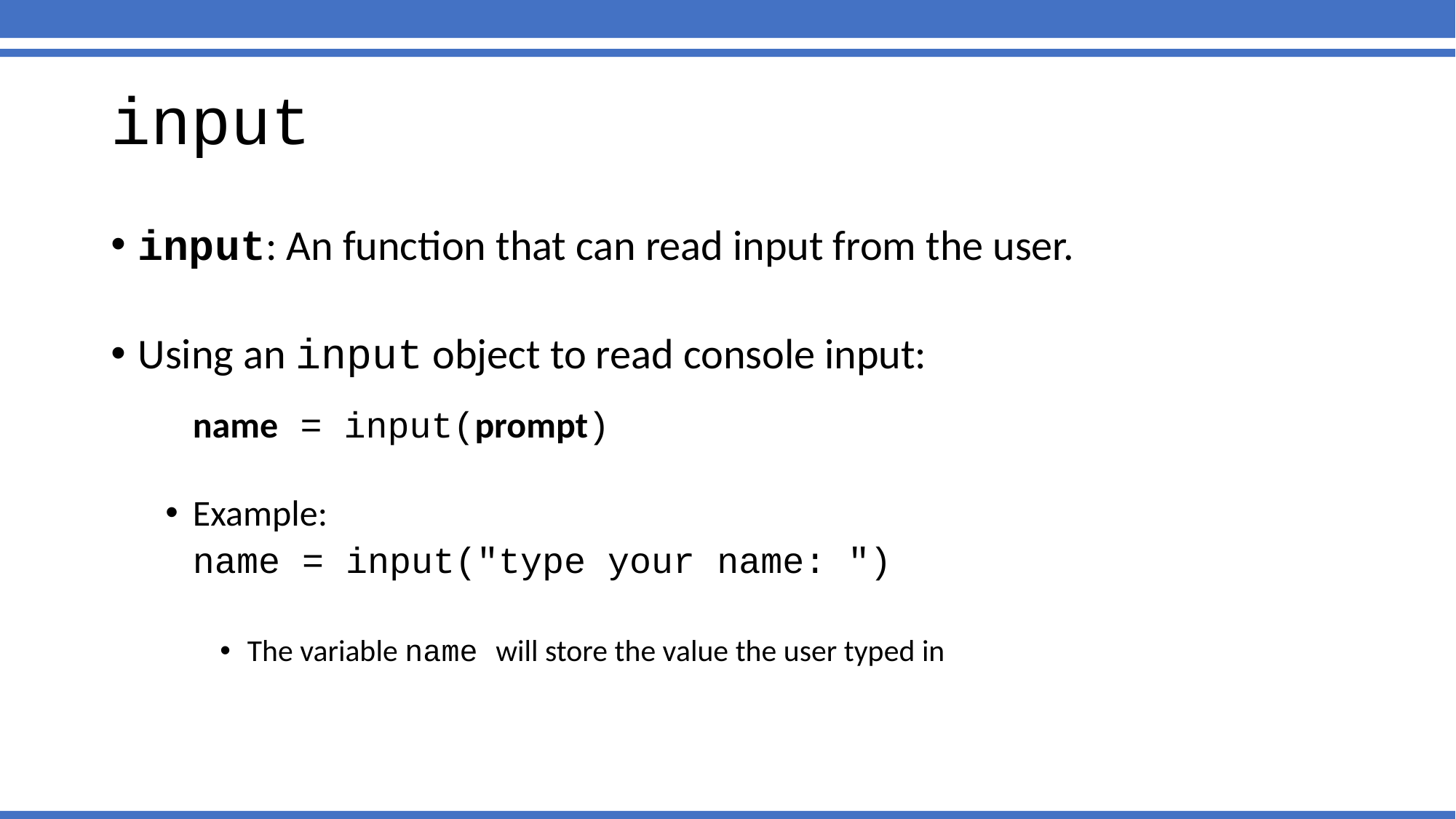

# input
input: An function that can read input from the user.

Using an input object to read console input:

	name = input(prompt)

Example:
	name = input("type your name: ")

The variable name will store the value the user typed in